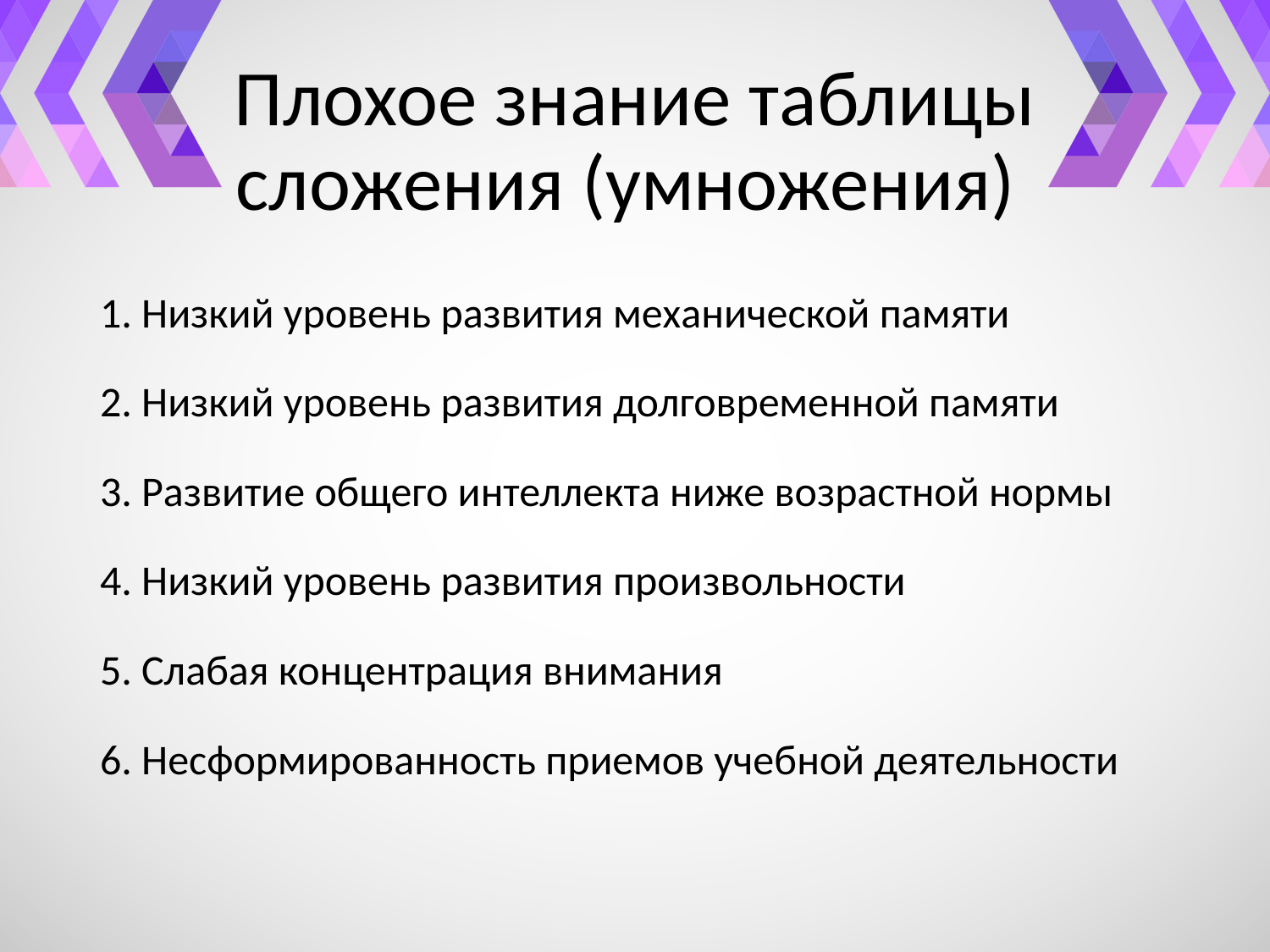

# Плохое знание таблицы сложения (умножения)
1. Низкий уровень развития механической памяти
2. Низкий уровень развития долговременной памяти
3. Развитие общего интеллекта ниже возрастной нормы
4. Низкий уровень развития произвольности
5. Слабая концентрация внимания
6. Несформированность приемов учебной деятельности